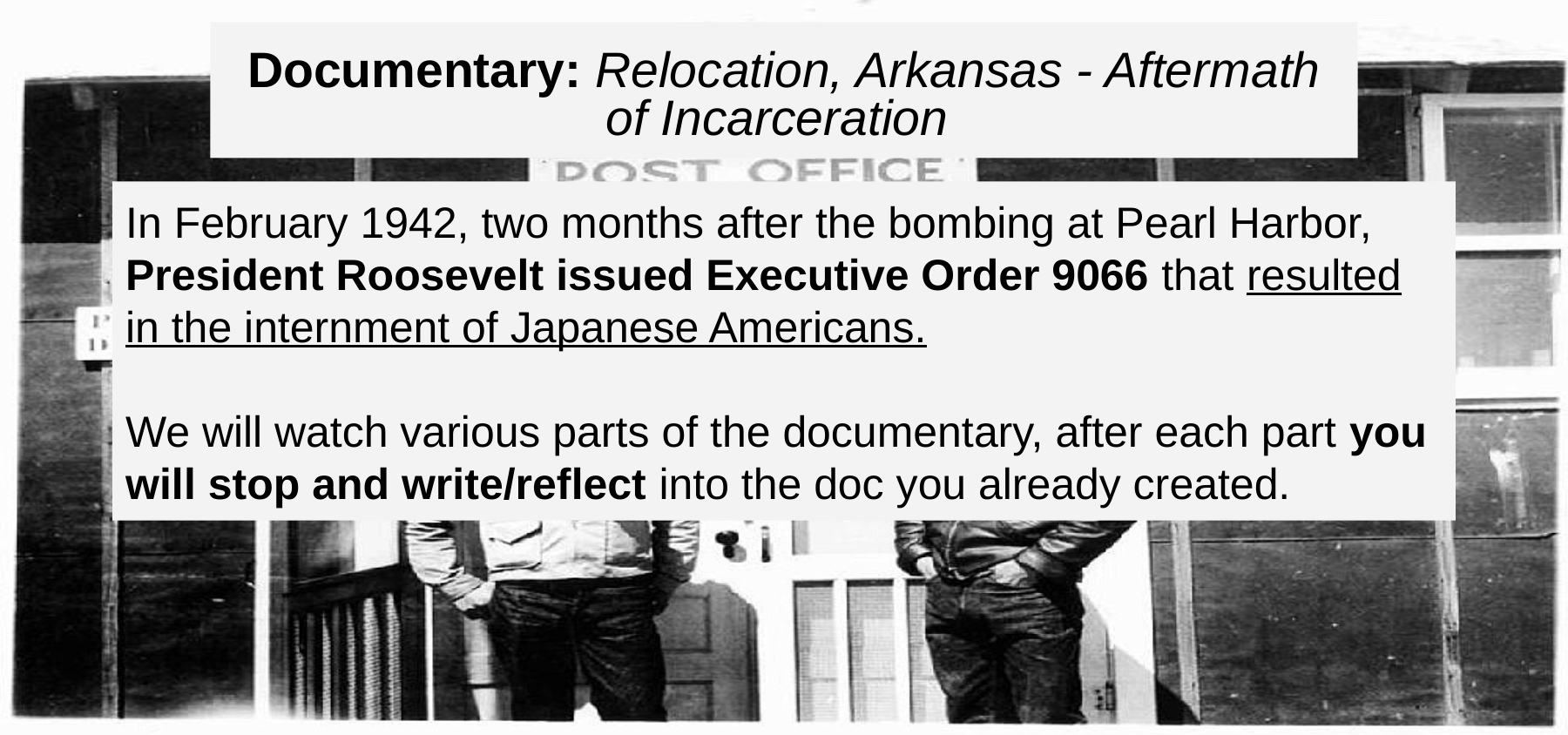

# Documentary: Relocation, Arkansas - Aftermath of Incarceration
In February 1942, two months after the bombing at Pearl Harbor, President Roosevelt issued Executive Order 9066 that resulted in the internment of Japanese Americans.

We will watch various parts of the documentary, after each part you will stop and write/reflect into the doc you already created.